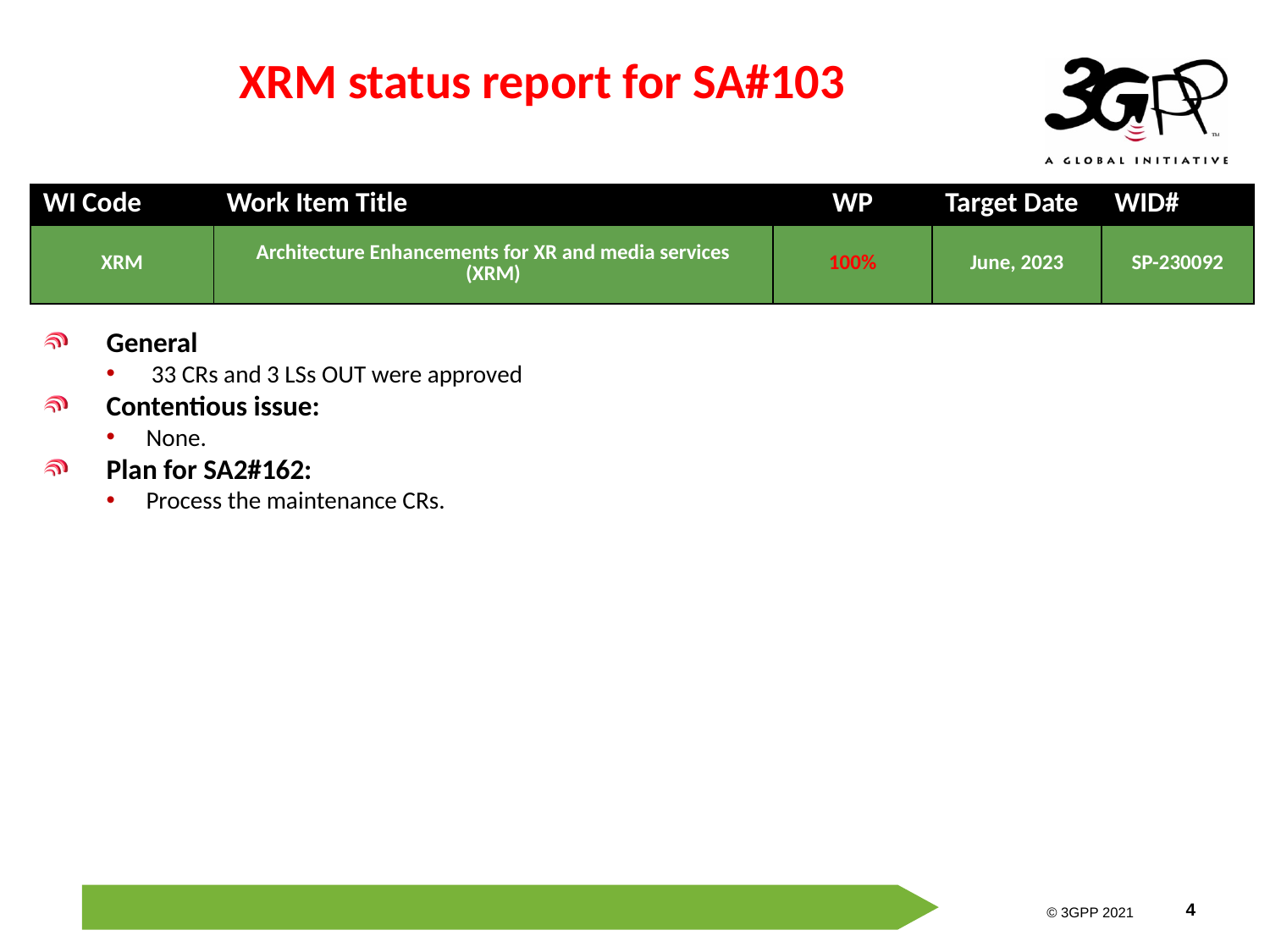

# XRM status report for SA#103
| WI Code | Work Item Title | WP | Target Date | WID# |
| --- | --- | --- | --- | --- |
| XRM | Architecture Enhancements for XR and media services (XRM) | 100% | June, 2023 | SP-230092 |
General
 33 CRs and 3 LSs OUT were approved
Contentious issue:
None.
Plan for SA2#162:
Process the maintenance CRs.